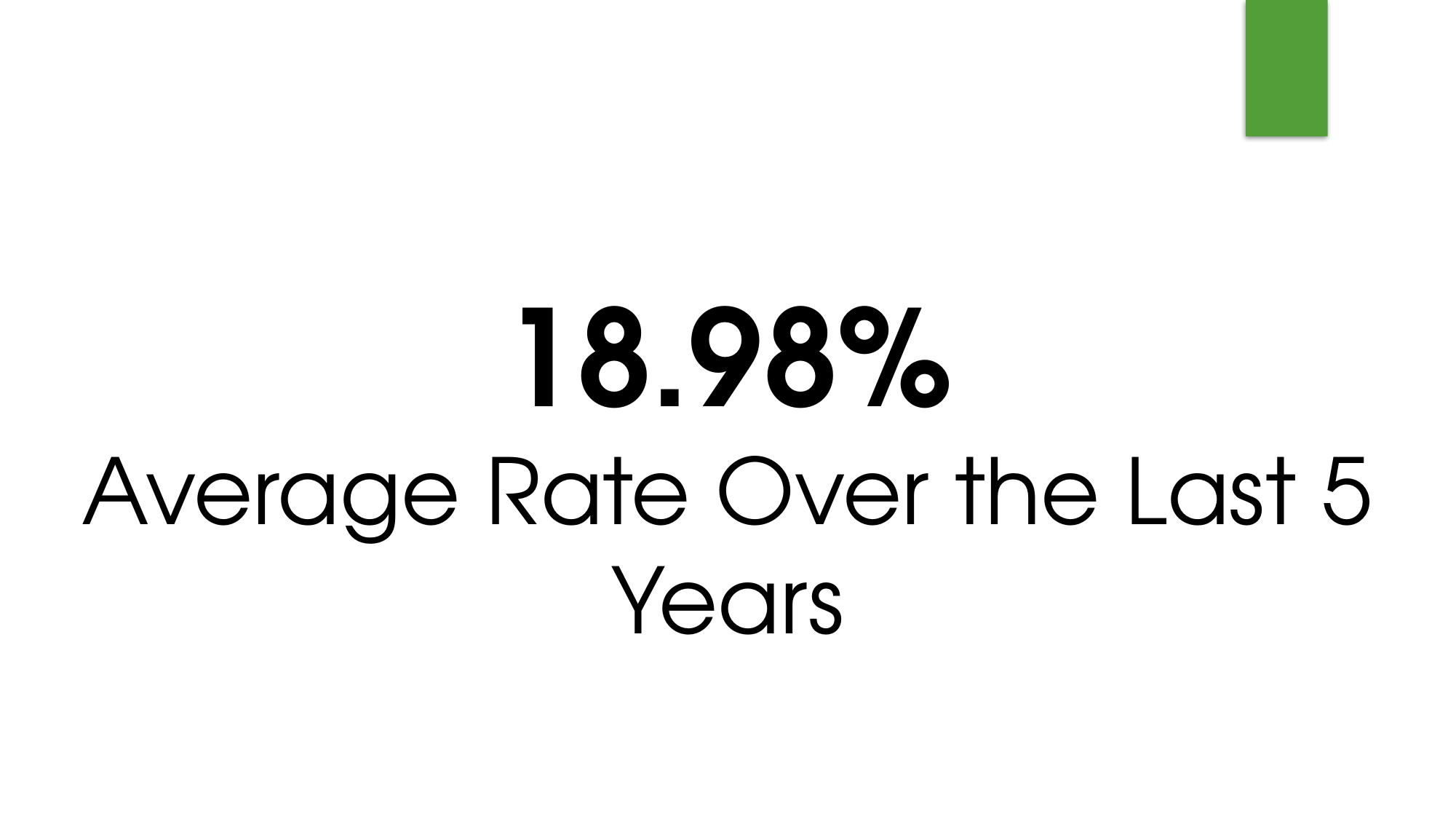

18.98%
Average Rate Over the Last 5 Years